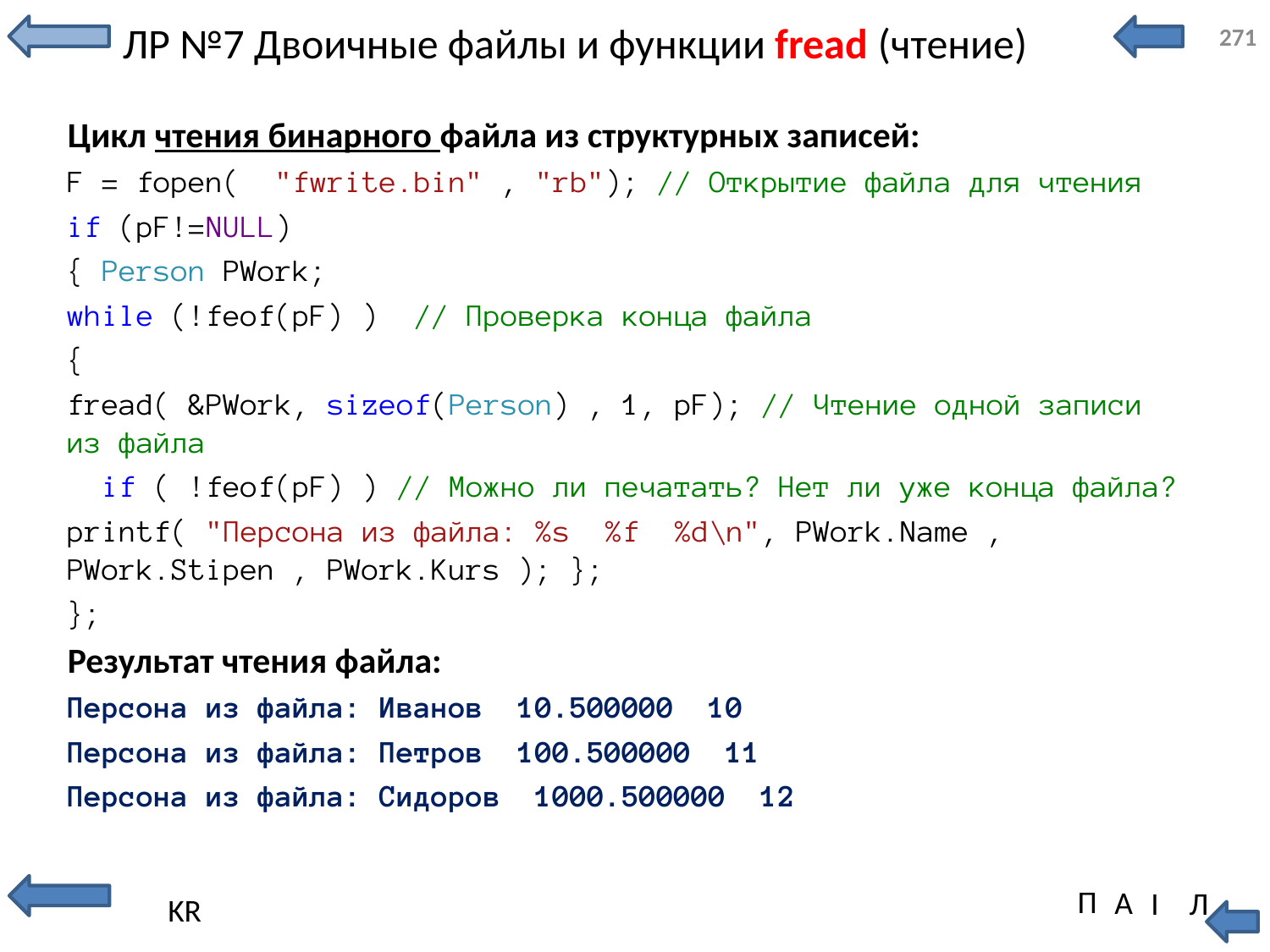

# ЛР №7 Двоичные файлы и функции fread (чтение)
Цикл чтения бинарного файла из структурных записей:
F = fopen(  "fwrite.bin" , "rb"); // Открытие файла для чтения
if (pF!=NULL)
{ Person PWork;
while (!feof(pF) )  // Проверка конца файла
{
fread( &PWork, sizeof(Person) , 1, pF); // Чтение одной записи из файла
  if ( !feof(pF) ) // Можно ли печатать? Нет ли уже конца файла?
printf( "Персона из файла: %s  %f  %d\n", PWork.Name , PWork.Stipen , PWork.Kurs ); };
};
Результат чтения файла:
Персона из файла: Иванов  10.500000  10
Персона из файла: Петров  100.500000  11
Персона из файла: Сидоров  1000.500000  12